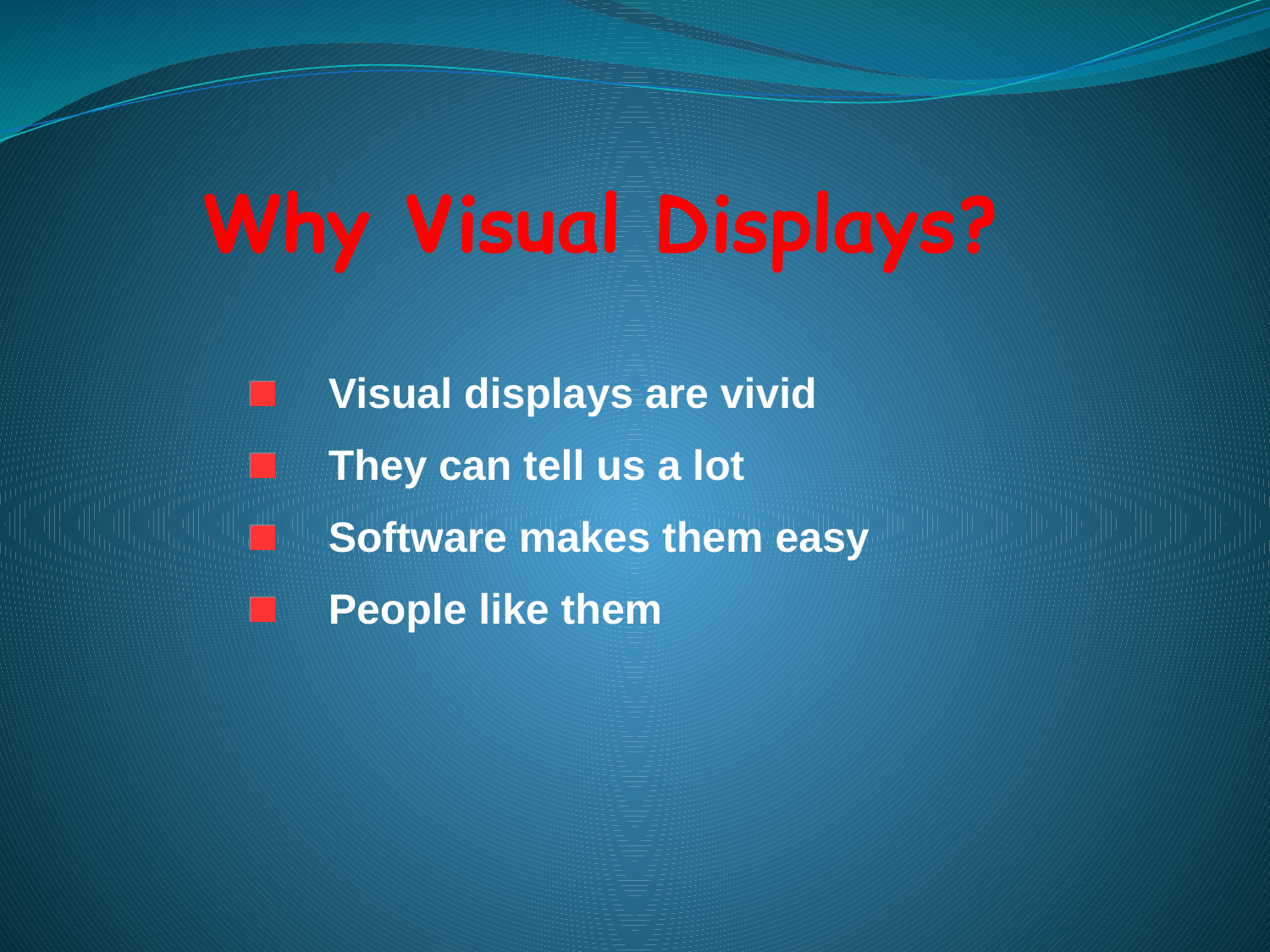

# Why Visual Displays?
   Visual displays are vivid
   They can tell us a lot
   Software makes them easy
   People like them